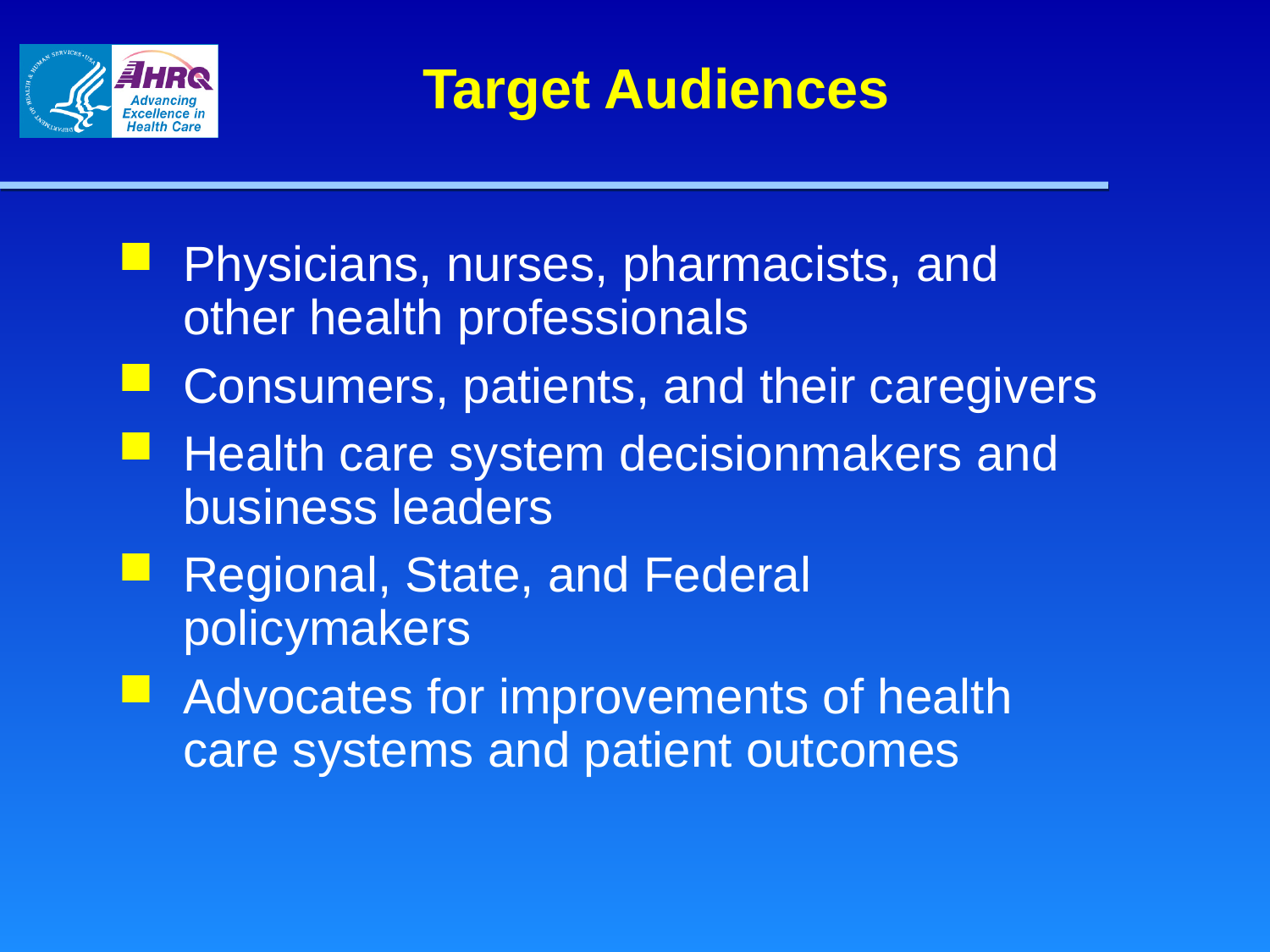

Target Audiences
Physicians, nurses, pharmacists, and other health professionals
Consumers, patients, and their caregivers
Health care system decisionmakers and business leaders
Regional, State, and Federal policymakers
Advocates for improvements of health care systems and patient outcomes